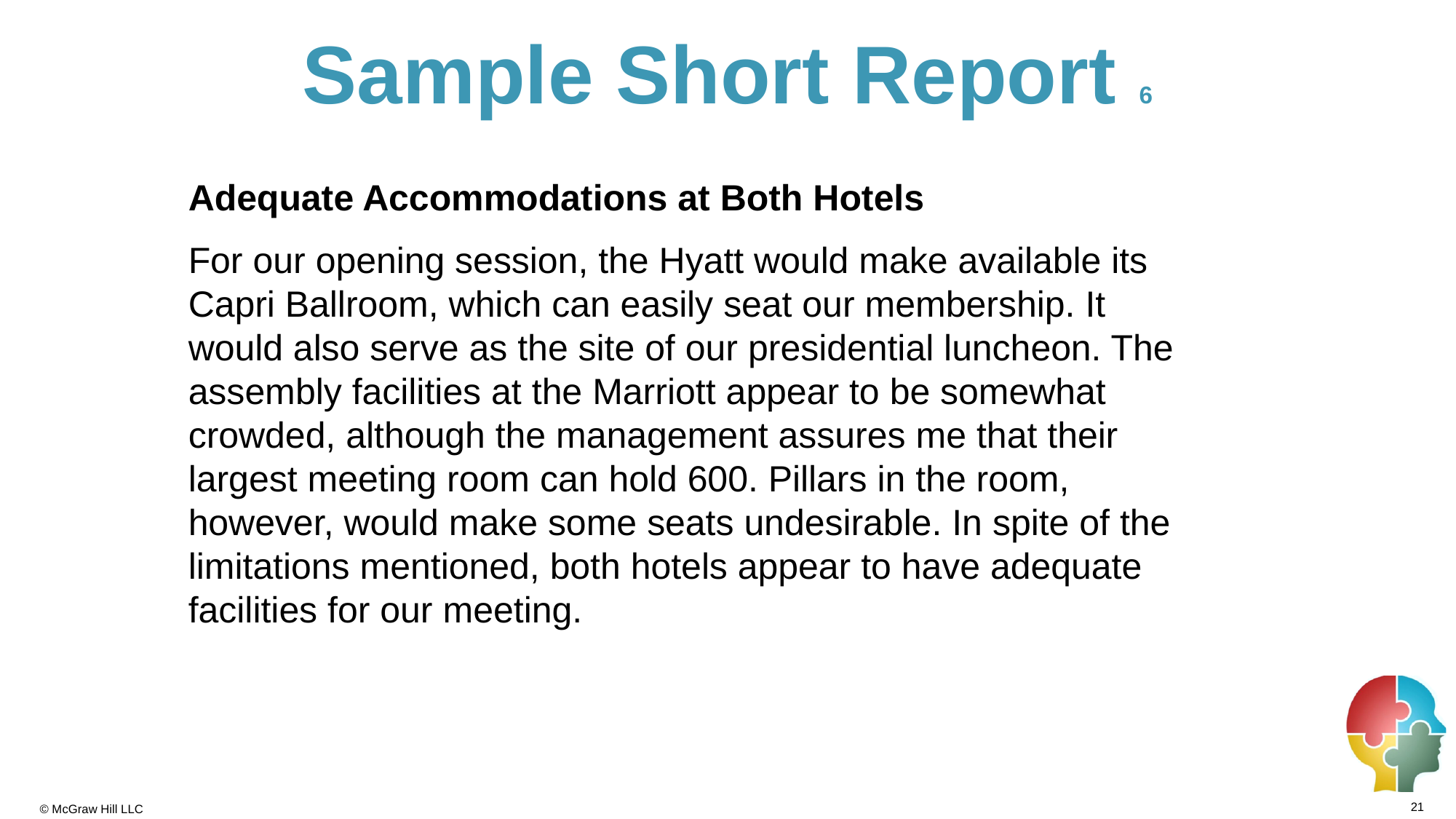

# Sample Short Report 6
Adequate Accommodations at Both Hotels
For our opening session, the Hyatt would make available its Capri Ballroom, which can easily seat our membership. It would also serve as the site of our presidential luncheon. The assembly facilities at the Marriott appear to be somewhat crowded, although the management assures me that their largest meeting room can hold 600. Pillars in the room, however, would make some seats undesirable. In spite of the limitations mentioned, both hotels appear to have adequate facilities for our meeting.
21